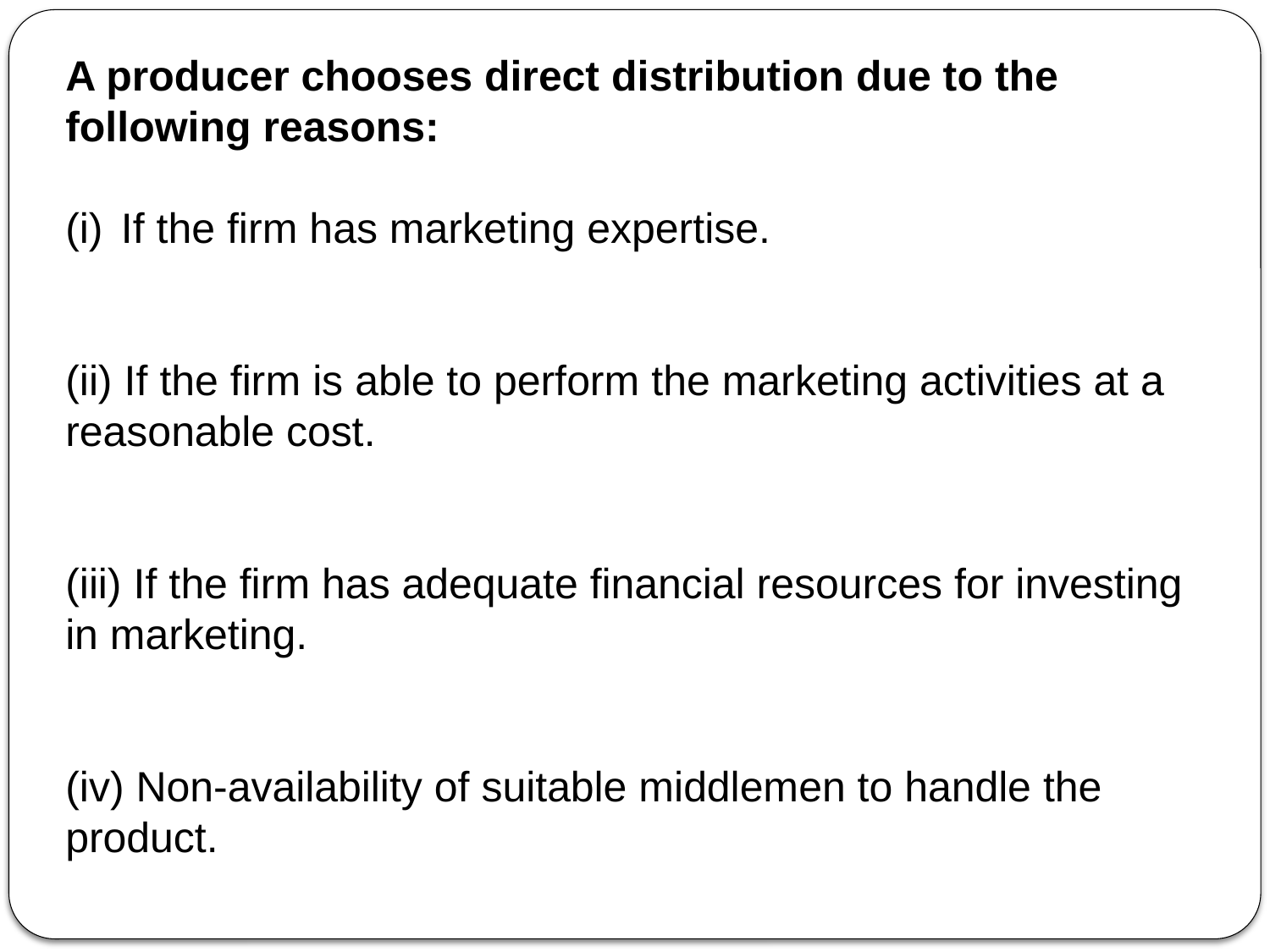

A producer chooses direct distribution due to the following reasons:

If the firm has marketing expertise.

(ii) If the firm is able to perform the marketing activities at a reasonable cost.

(iii) If the firm has adequate financial resources for investing in marketing.

(iv) Non-availability of suitable middlemen to handle the product.